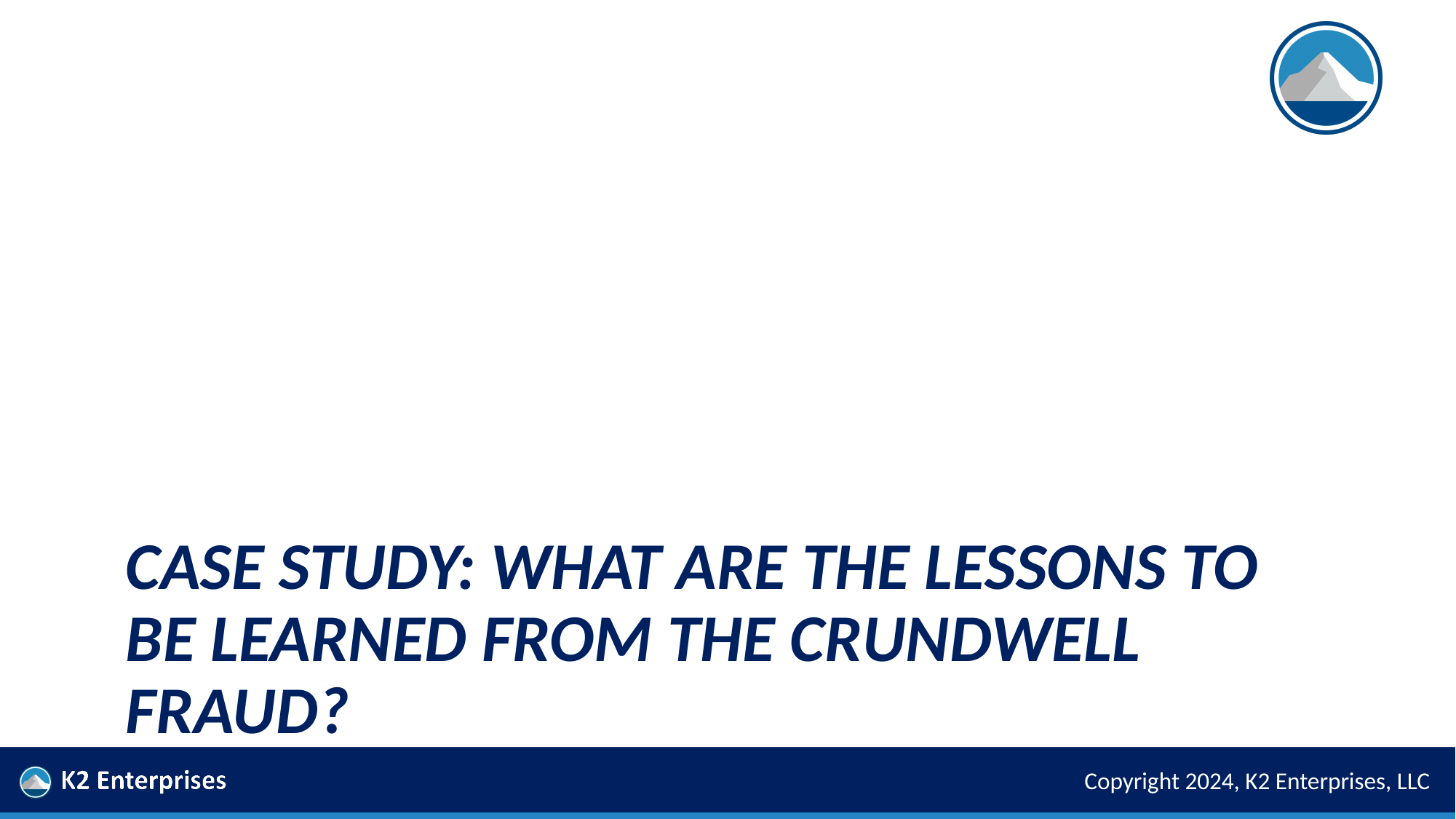

# Case study: What Are The Lessons To Be Learned From The Crundwell Fraud?